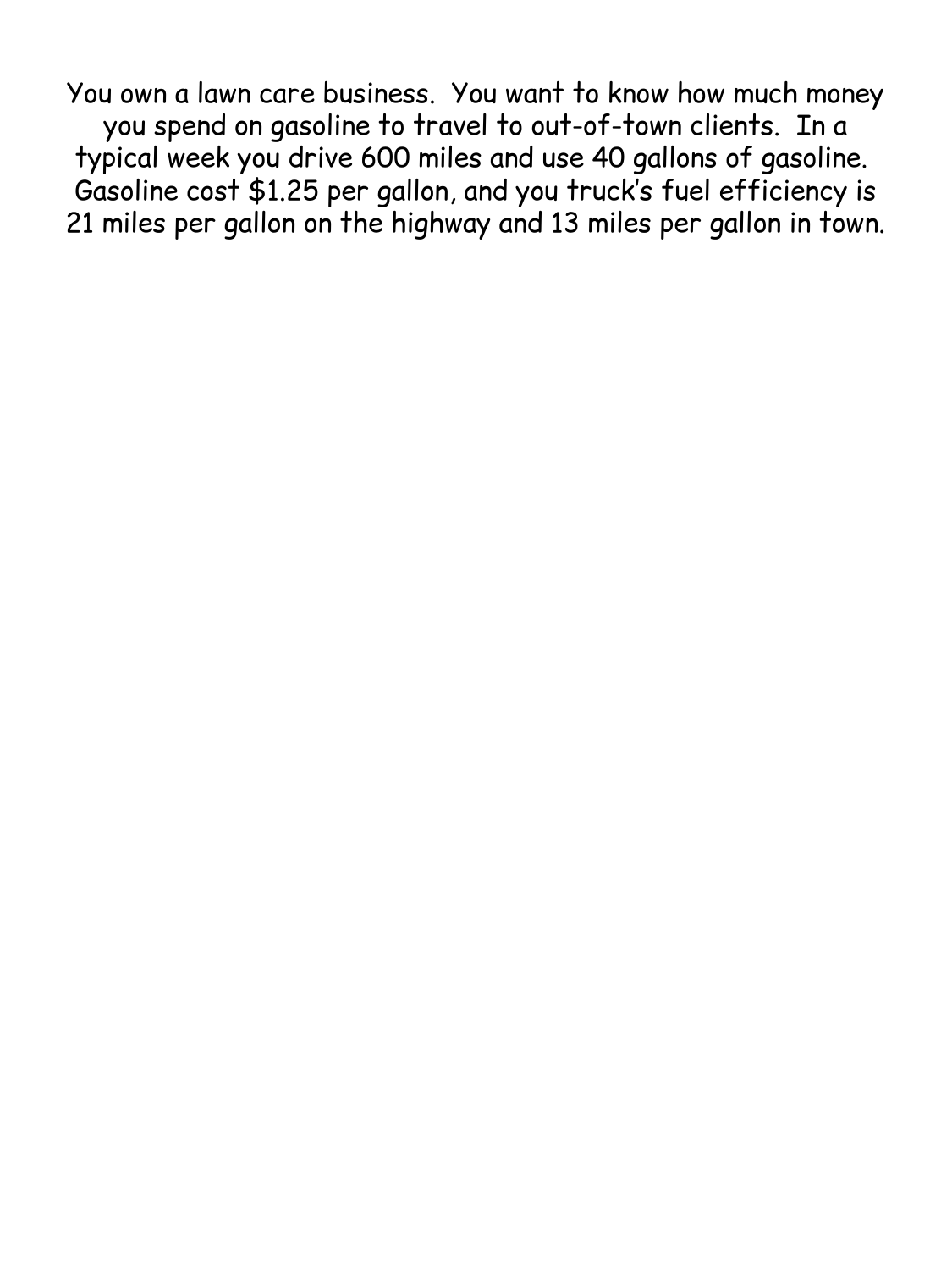

# You own a lawn care business.  You want to know how much money you spend on gasoline to travel to out-of-town clients.  In a typical week you drive 600 miles and use 40 gallons of gasoline.  Gasoline cost $1.25 per gallon, and you truck’s fuel efficiency is 21 miles per gallon on the highway and 13 miles per gallon in town.